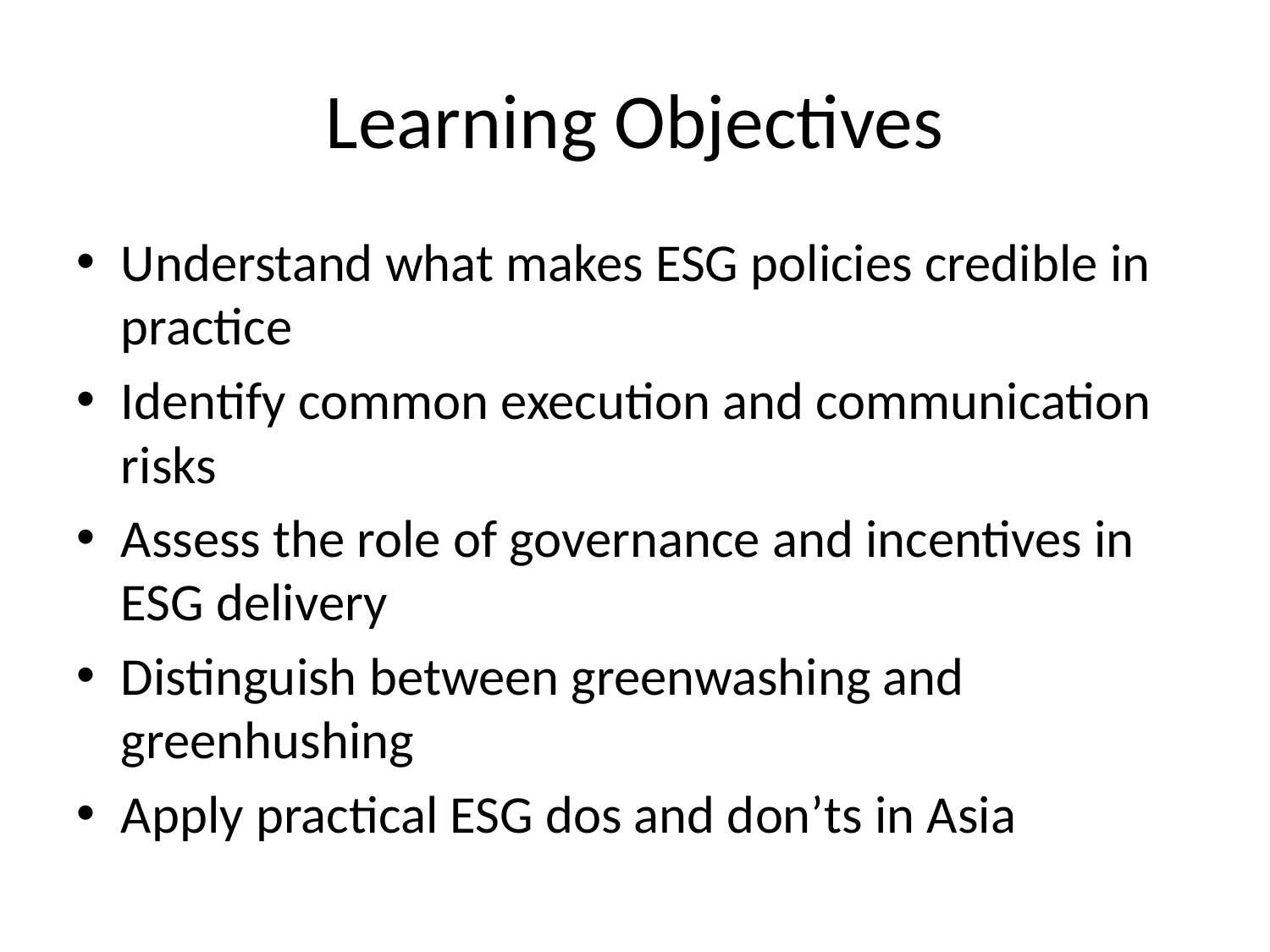

# Learning Objectives
Understand what makes ESG policies credible in practice
Identify common execution and communication risks
Assess the role of governance and incentives in ESG delivery
Distinguish between greenwashing and greenhushing
Apply practical ESG dos and don’ts in Asia